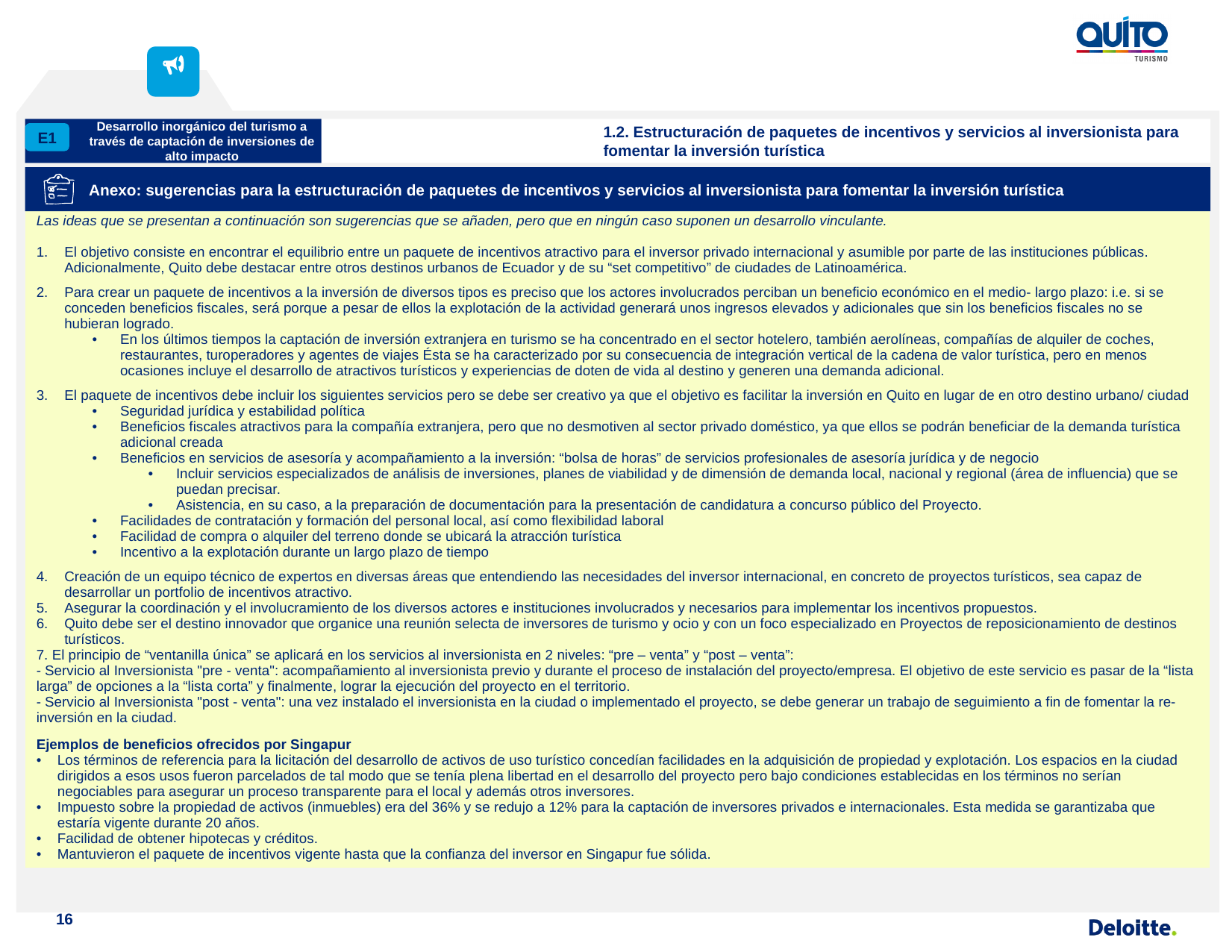

Desarrollo inorgánico del turismo a través de captación de inversiones de alto impacto
1.2. Estructuración de paquetes de incentivos y servicios al inversionista para fomentar la inversión turística
E1

Anexo: sugerencias para la estructuración de paquetes de incentivos y servicios al inversionista para fomentar la inversión turística
| Las ideas que se presentan a continuación son sugerencias que se añaden, pero que en ningún caso suponen un desarrollo vinculante. El objetivo consiste en encontrar el equilibrio entre un paquete de incentivos atractivo para el inversor privado internacional y asumible por parte de las instituciones públicas. Adicionalmente, Quito debe destacar entre otros destinos urbanos de Ecuador y de su “set competitivo” de ciudades de Latinoamérica. Para crear un paquete de incentivos a la inversión de diversos tipos es preciso que los actores involucrados perciban un beneficio económico en el medio- largo plazo: i.e. si se conceden beneficios fiscales, será porque a pesar de ellos la explotación de la actividad generará unos ingresos elevados y adicionales que sin los beneficios fiscales no se hubieran logrado. En los últimos tiempos la captación de inversión extranjera en turismo se ha concentrado en el sector hotelero, también aerolíneas, compañías de alquiler de coches, restaurantes, turoperadores y agentes de viajes Ésta se ha caracterizado por su consecuencia de integración vertical de la cadena de valor turística, pero en menos ocasiones incluye el desarrollo de atractivos turísticos y experiencias de doten de vida al destino y generen una demanda adicional. El paquete de incentivos debe incluir los siguientes servicios pero se debe ser creativo ya que el objetivo es facilitar la inversión en Quito en lugar de en otro destino urbano/ ciudad Seguridad jurídica y estabilidad política Beneficios fiscales atractivos para la compañía extranjera, pero que no desmotiven al sector privado doméstico, ya que ellos se podrán beneficiar de la demanda turística adicional creada Beneficios en servicios de asesoría y acompañamiento a la inversión: “bolsa de horas” de servicios profesionales de asesoría jurídica y de negocio Incluir servicios especializados de análisis de inversiones, planes de viabilidad y de dimensión de demanda local, nacional y regional (área de influencia) que se puedan precisar. Asistencia, en su caso, a la preparación de documentación para la presentación de candidatura a concurso público del Proyecto. Facilidades de contratación y formación del personal local, así como flexibilidad laboral Facilidad de compra o alquiler del terreno donde se ubicará la atracción turística Incentivo a la explotación durante un largo plazo de tiempo Creación de un equipo técnico de expertos en diversas áreas que entendiendo las necesidades del inversor internacional, en concreto de proyectos turísticos, sea capaz de desarrollar un portfolio de incentivos atractivo. Asegurar la coordinación y el involucramiento de los diversos actores e instituciones involucrados y necesarios para implementar los incentivos propuestos. Quito debe ser el destino innovador que organice una reunión selecta de inversores de turismo y ocio y con un foco especializado en Proyectos de reposicionamiento de destinos turísticos. 7. El principio de “ventanilla única” se aplicará en los servicios al inversionista en 2 niveles: “pre – venta” y “post – venta”: - Servicio al Inversionista "pre - venta": acompañamiento al inversionista previo y durante el proceso de instalación del proyecto/empresa. El objetivo de este servicio es pasar de la “lista larga” de opciones a la “lista corta” y finalmente, lograr la ejecución del proyecto en el territorio. - Servicio al Inversionista "post - venta": una vez instalado el inversionista en la ciudad o implementado el proyecto, se debe generar un trabajo de seguimiento a fin de fomentar la re-inversión en la ciudad. |
| --- |
| Ejemplos de beneficios ofrecidos por Singapur Los términos de referencia para la licitación del desarrollo de activos de uso turístico concedían facilidades en la adquisición de propiedad y explotación. Los espacios en la ciudad dirigidos a esos usos fueron parcelados de tal modo que se tenía plena libertad en el desarrollo del proyecto pero bajo condiciones establecidas en los términos no serían negociables para asegurar un proceso transparente para el local y además otros inversores. Impuesto sobre la propiedad de activos (inmuebles) era del 36% y se redujo a 12% para la captación de inversores privados e internacionales. Esta medida se garantizaba que estaría vigente durante 20 años. Facilidad de obtener hipotecas y créditos. Mantuvieron el paquete de incentivos vigente hasta que la confianza del inversor en Singapur fue sólida. |
16